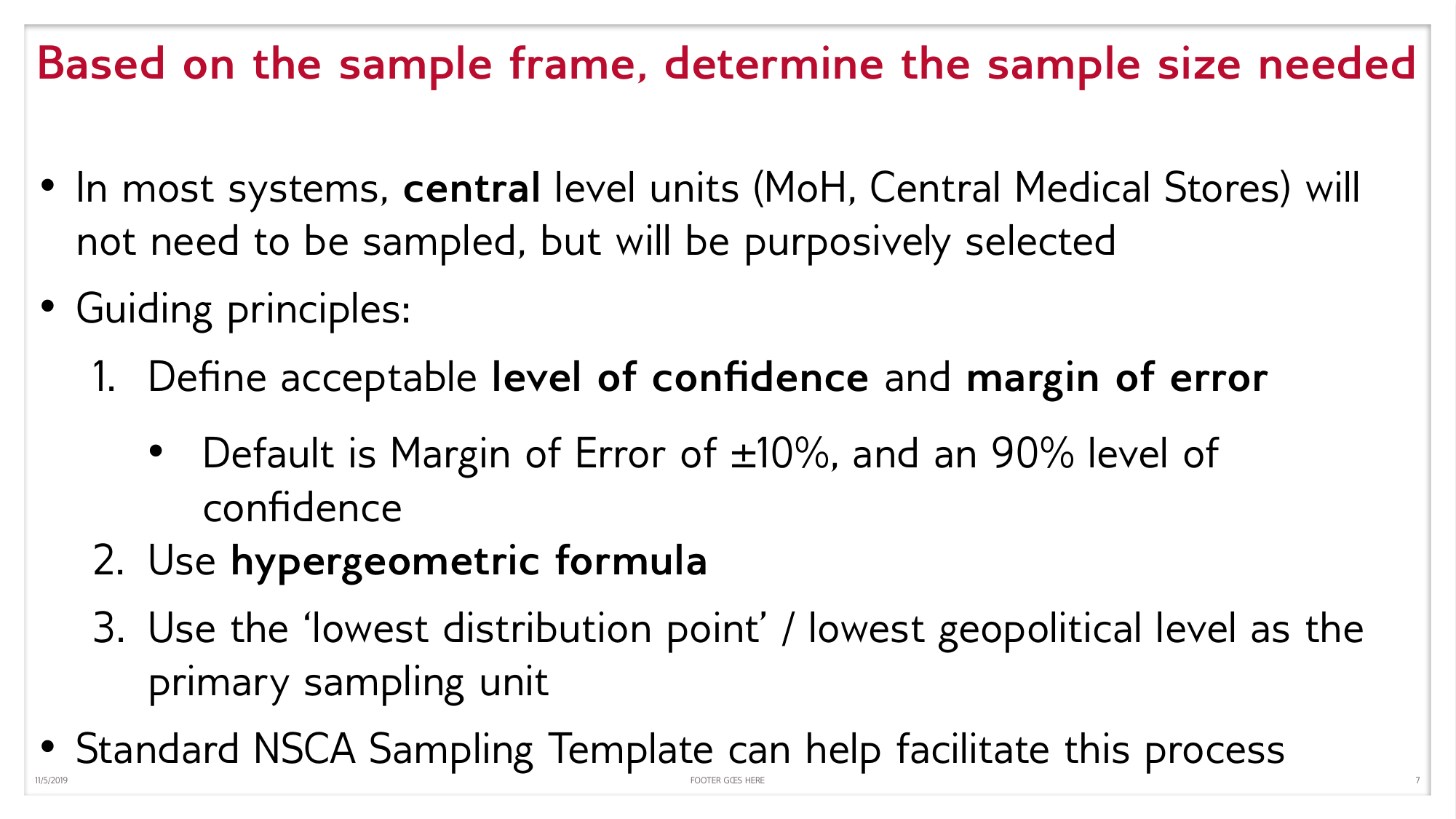

11/5/2019
FOOTER GOES HERE
7
# Based on the sample frame, determine the sample size needed
In most systems, central level units (MoH, Central Medical Stores) will not need to be sampled, but will be purposively selected
Guiding principles:
Define acceptable level of confidence and margin of error
Default is Margin of Error of ±10%, and an 90% level of confidence
Use hypergeometric formula
Use the ‘lowest distribution point’ / lowest geopolitical level as the primary sampling unit
Standard NSCA Sampling Template can help facilitate this process